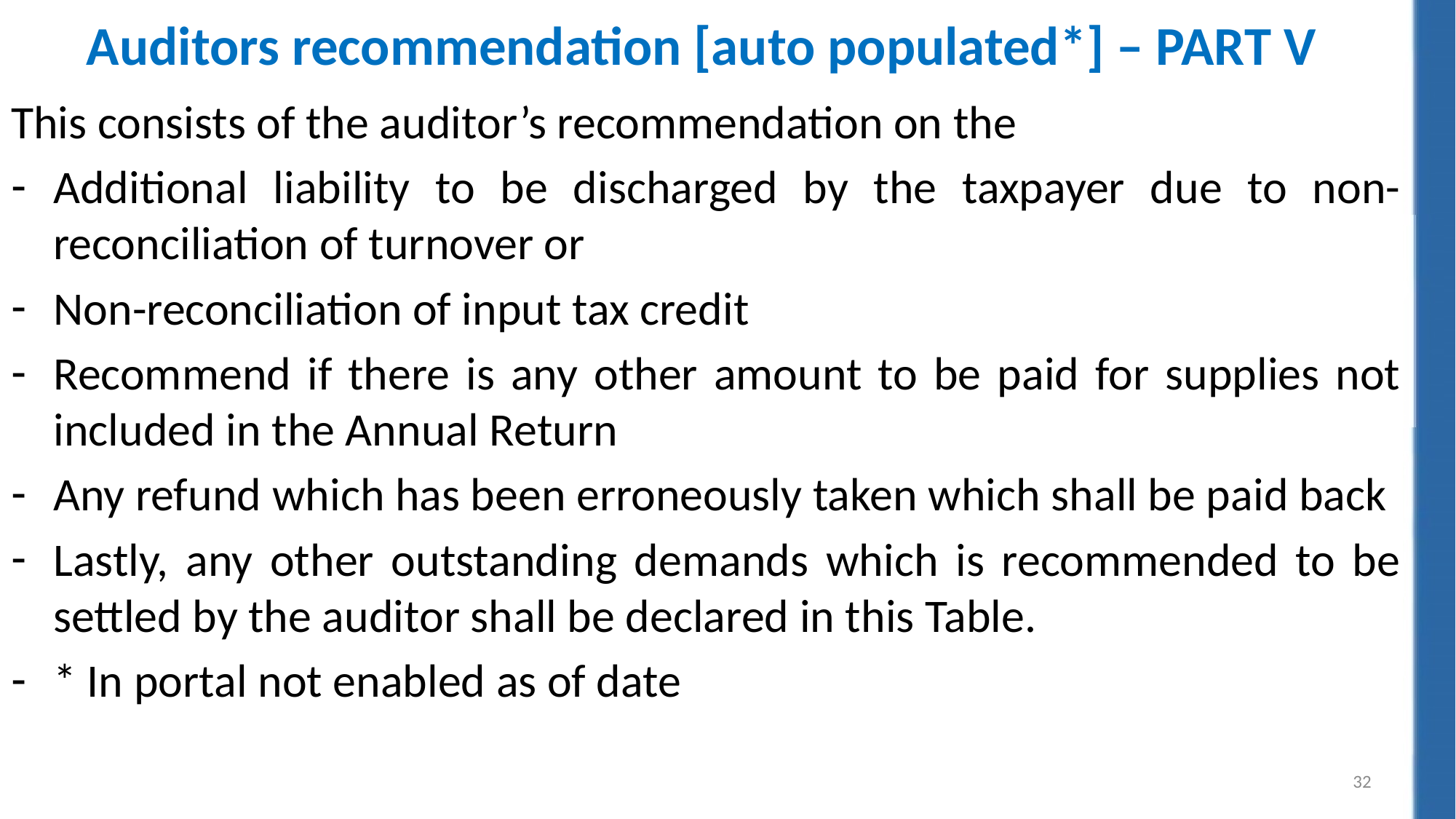

Auditors recommendation [auto populated*] – PART V
This consists of the auditor’s recommendation on the
Additional liability to be discharged by the taxpayer due to non-reconciliation of turnover or
Non-reconciliation of input tax credit
Recommend if there is any other amount to be paid for supplies not included in the Annual Return
Any refund which has been erroneously taken which shall be paid back
Lastly, any other outstanding demands which is recommended to be settled by the auditor shall be declared in this Table.
* In portal not enabled as of date
32